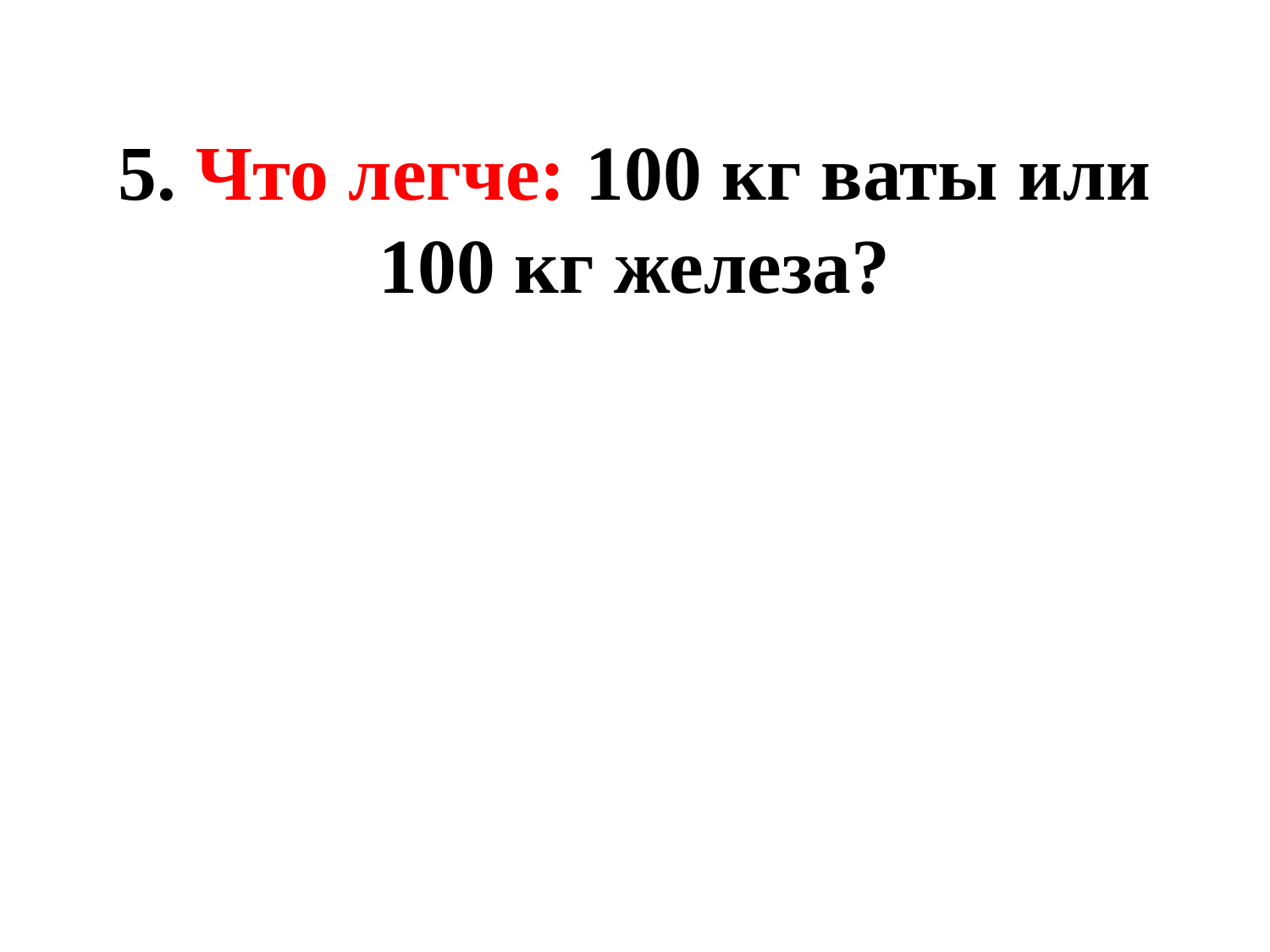

# 5. Что легче: 100 кг ваты или 100 кг железа?